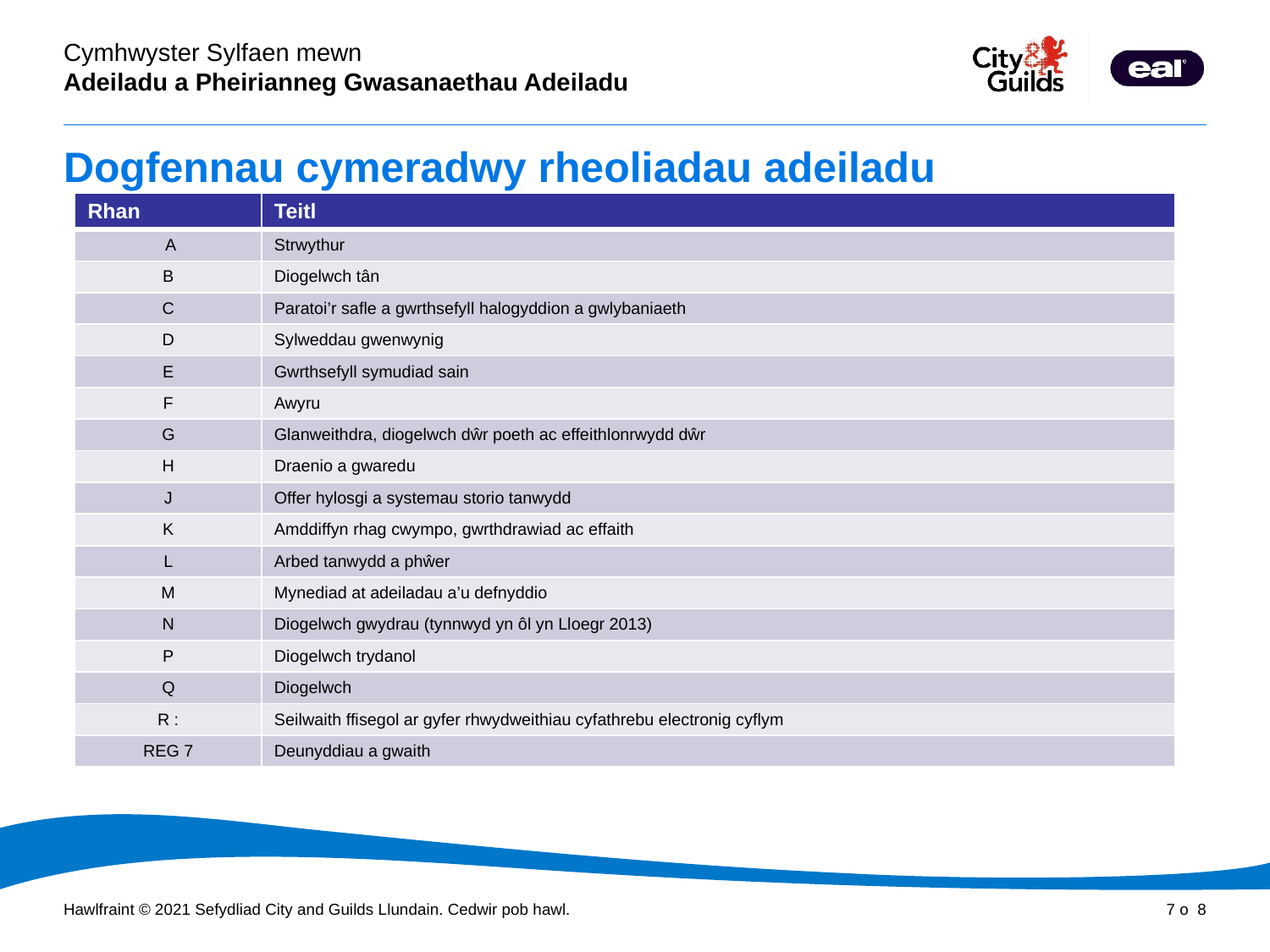

# Dogfennau cymeradwy rheoliadau adeiladu
| Rhan | Teitl |
| --- | --- |
| A | Strwythur |
| B | Diogelwch tân |
| C | Paratoi’r safle a gwrthsefyll halogyddion a gwlybaniaeth |
| D | Sylweddau gwenwynig |
| E | Gwrthsefyll symudiad sain |
| F | Awyru |
| G | Glanweithdra, diogelwch dŵr poeth ac effeithlonrwydd dŵr |
| H | Draenio a gwaredu |
| J | Offer hylosgi a systemau storio tanwydd |
| K | Amddiffyn rhag cwympo, gwrthdrawiad ac effaith |
| L | Arbed tanwydd a phŵer |
| M | Mynediad at adeiladau a’u defnyddio |
| N | Diogelwch gwydrau (tynnwyd yn ôl yn Lloegr 2013) |
| P | Diogelwch trydanol |
| Q | Diogelwch |
| R : | Seilwaith ffisegol ar gyfer rhwydweithiau cyfathrebu electronig cyflym |
| REG 7 | Deunyddiau a gwaith |